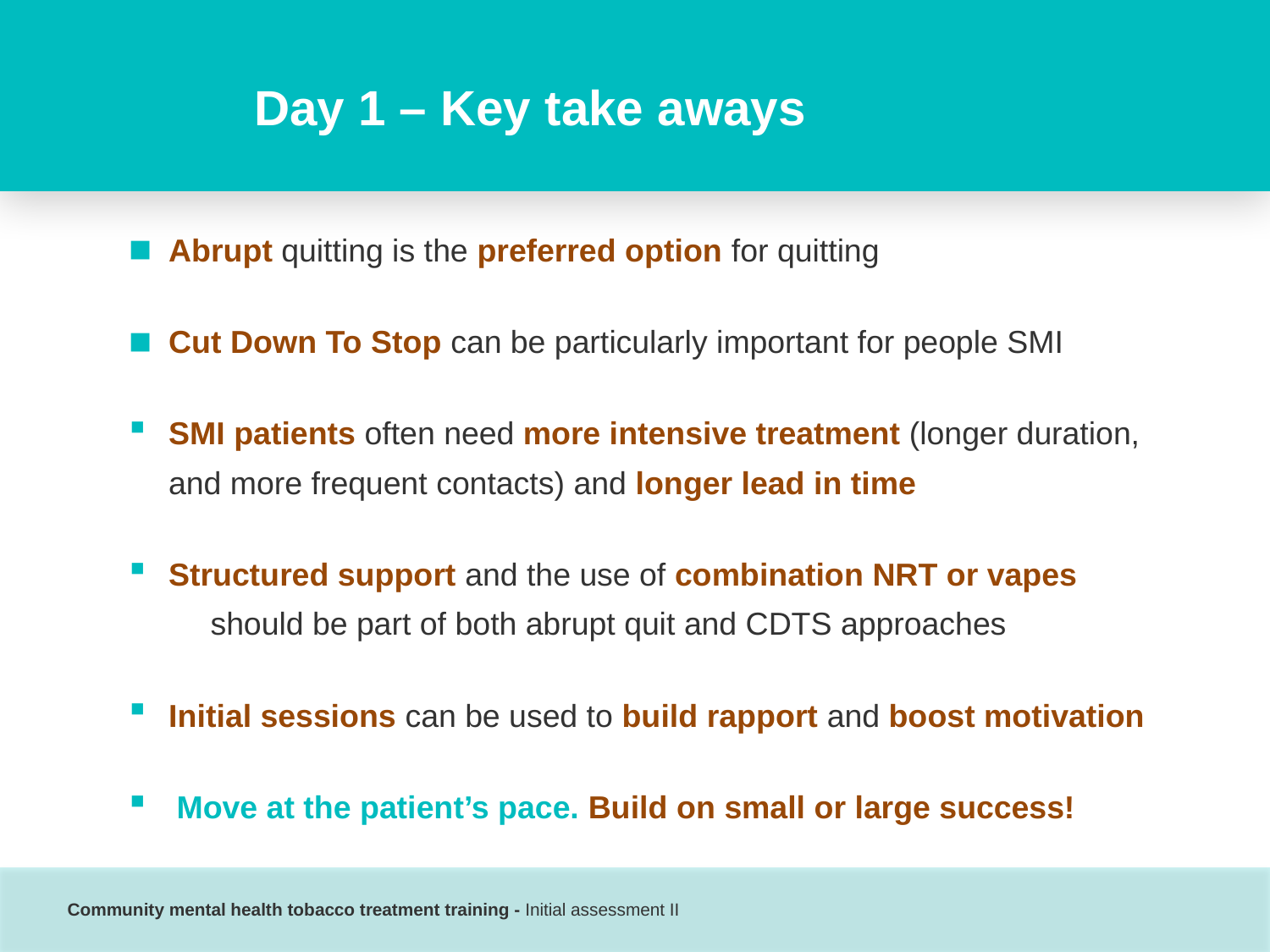

Day 1 – Key take aways
#
Vaccine Hesitancy training
Abrupt quitting is the preferred option for quitting
Cut Down To Stop can be particularly important for people SMI
SMI patients often need more intensive treatment (longer duration, and more frequent contacts) and longer lead in time
Structured support and the use of combination NRT or vapes
	should be part of both abrupt quit and CDTS approaches
Initial sessions can be used to build rapport and boost motivation
Move at the patient’s pace. Build on small or large success!

Community mental health tobacco treatment training - Initial assessment II